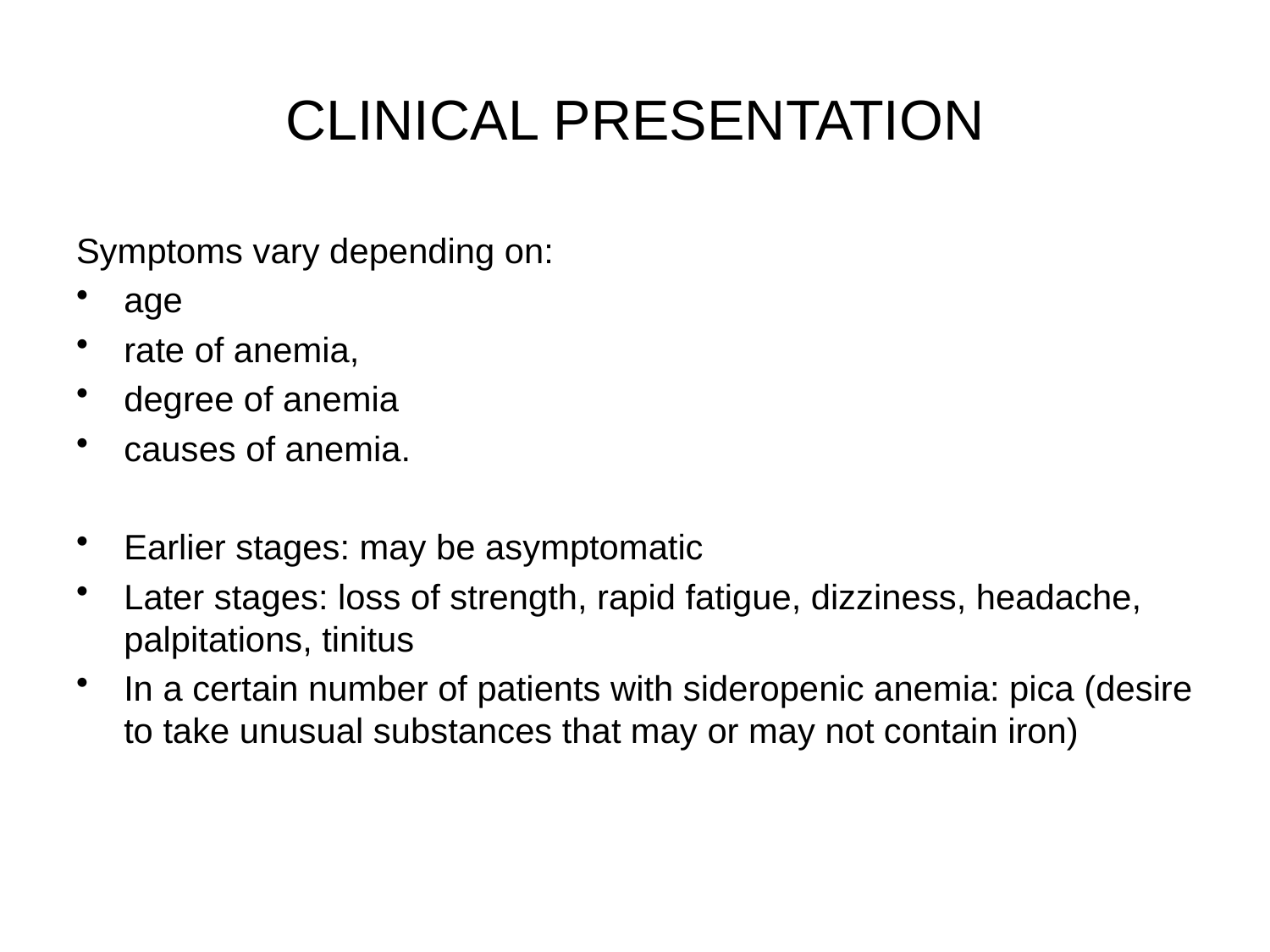

# CLINICAL PRESENTATION
Symptoms vary depending on:
age
rate of anemia,
degree of anemia
causes of anemia.

Earlier stages: may be asymptomatic
Later stages: loss of strength, rapid fatigue, dizziness, headache, palpitations, tinitus
In a certain number of patients with sideropenic anemia: pica (desire to take unusual substances that may or may not contain iron)